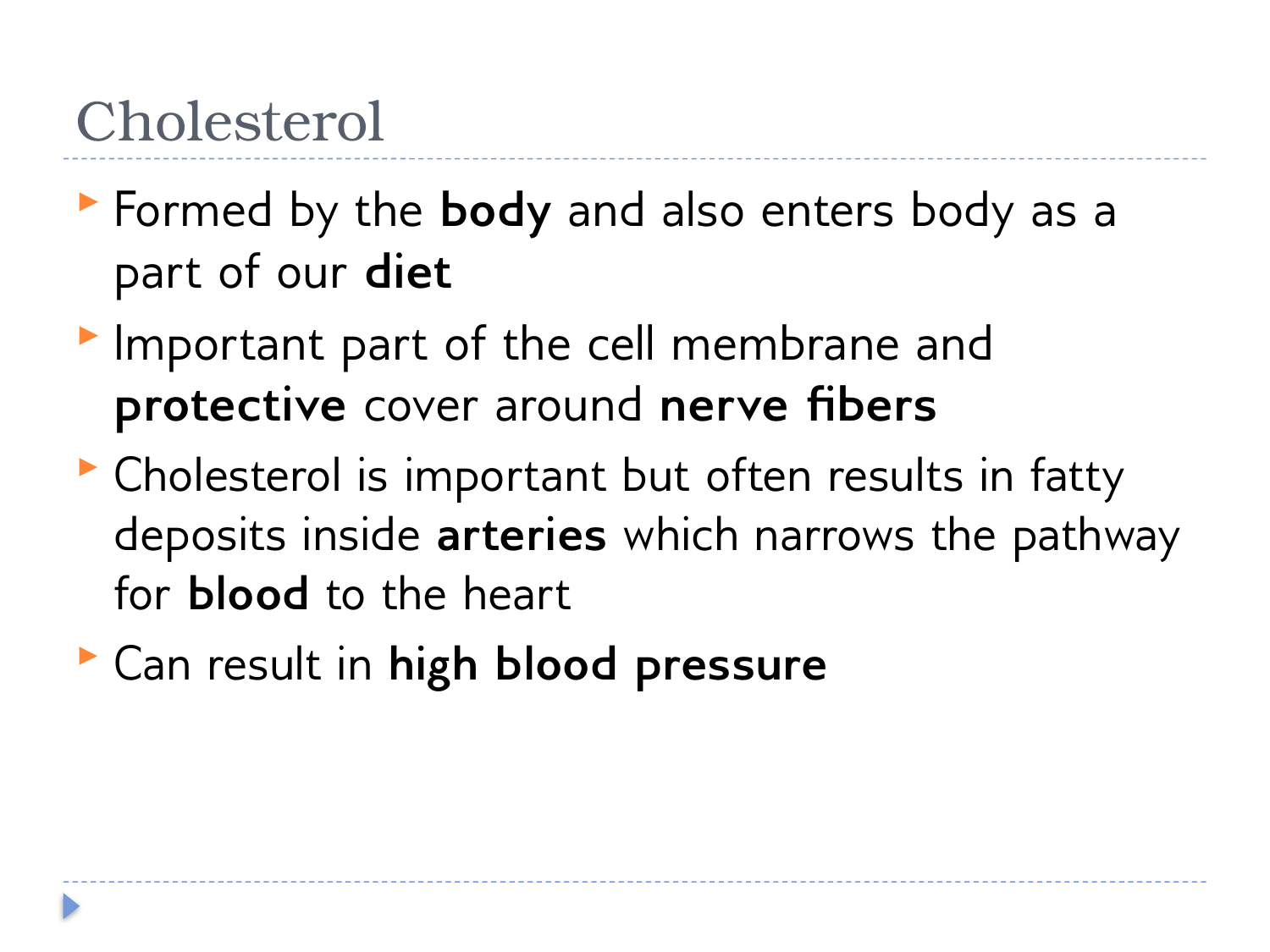

# Cholesterol
Formed by the body and also enters body as a part of our diet
Important part of the cell membrane and protective cover around nerve fibers
Cholesterol is important but often results in fatty deposits inside arteries which narrows the pathway for blood to the heart
Can result in high blood pressure